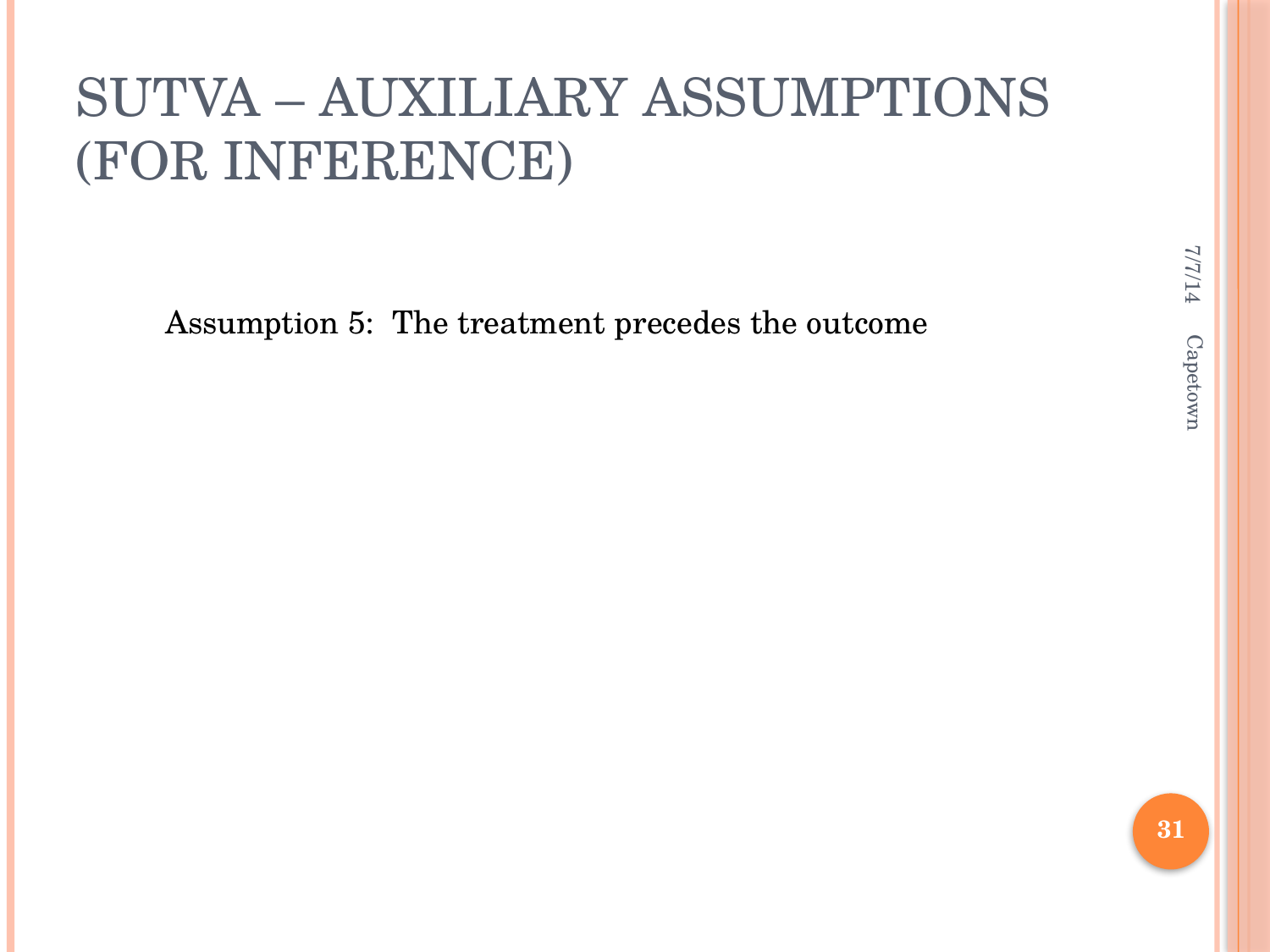

# SUTVA – Auxiliary Assumptions (for inference)
7/7/14
Assumption 5:  The treatment precedes the outcome
Capetown
31